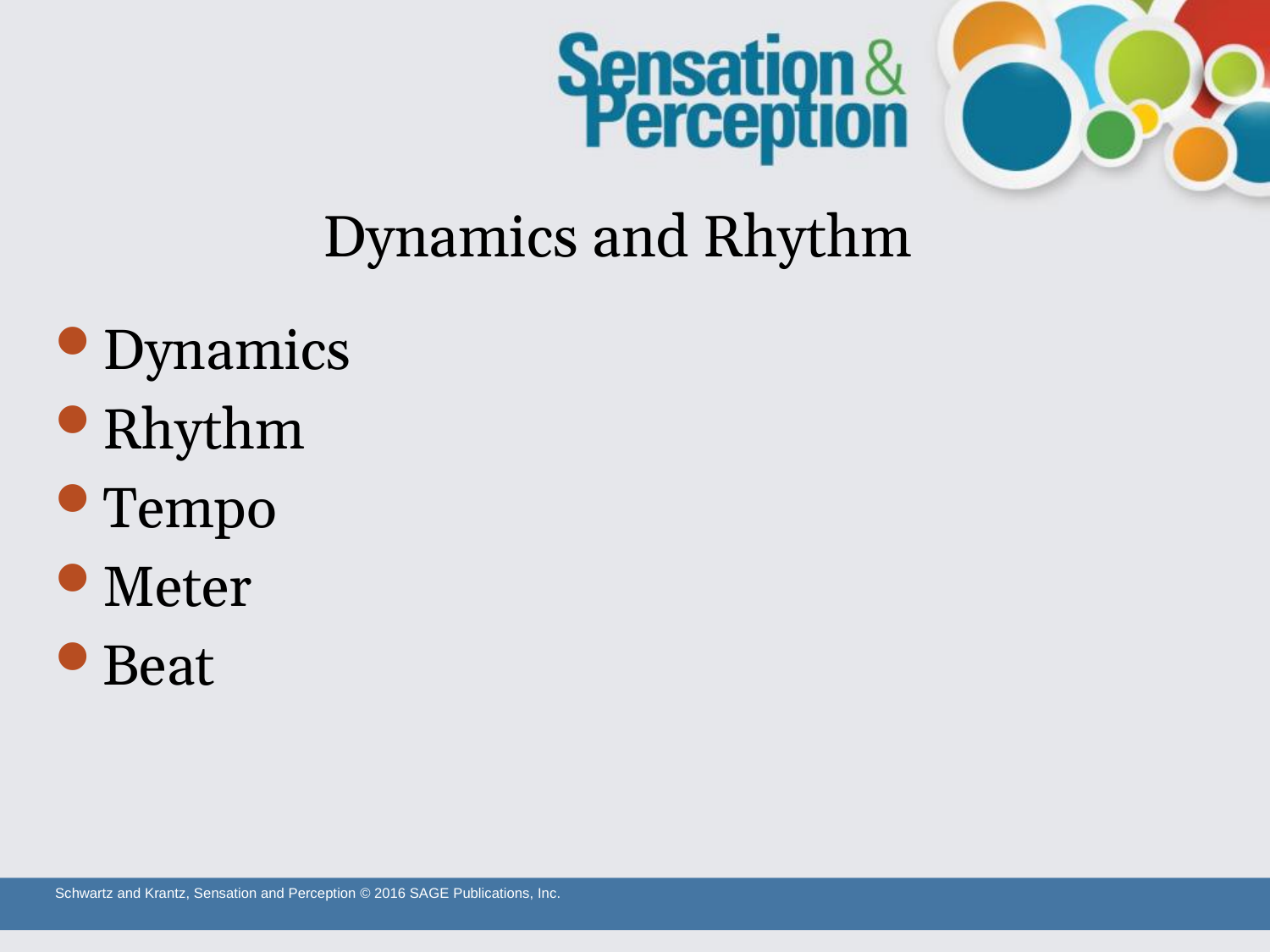

# Dynamics and Rhythm
Dynamics
Rhythm
Tempo
Meter
Beat
Schwartz and Krantz, Sensation and Perception © 2016 SAGE Publications, Inc.